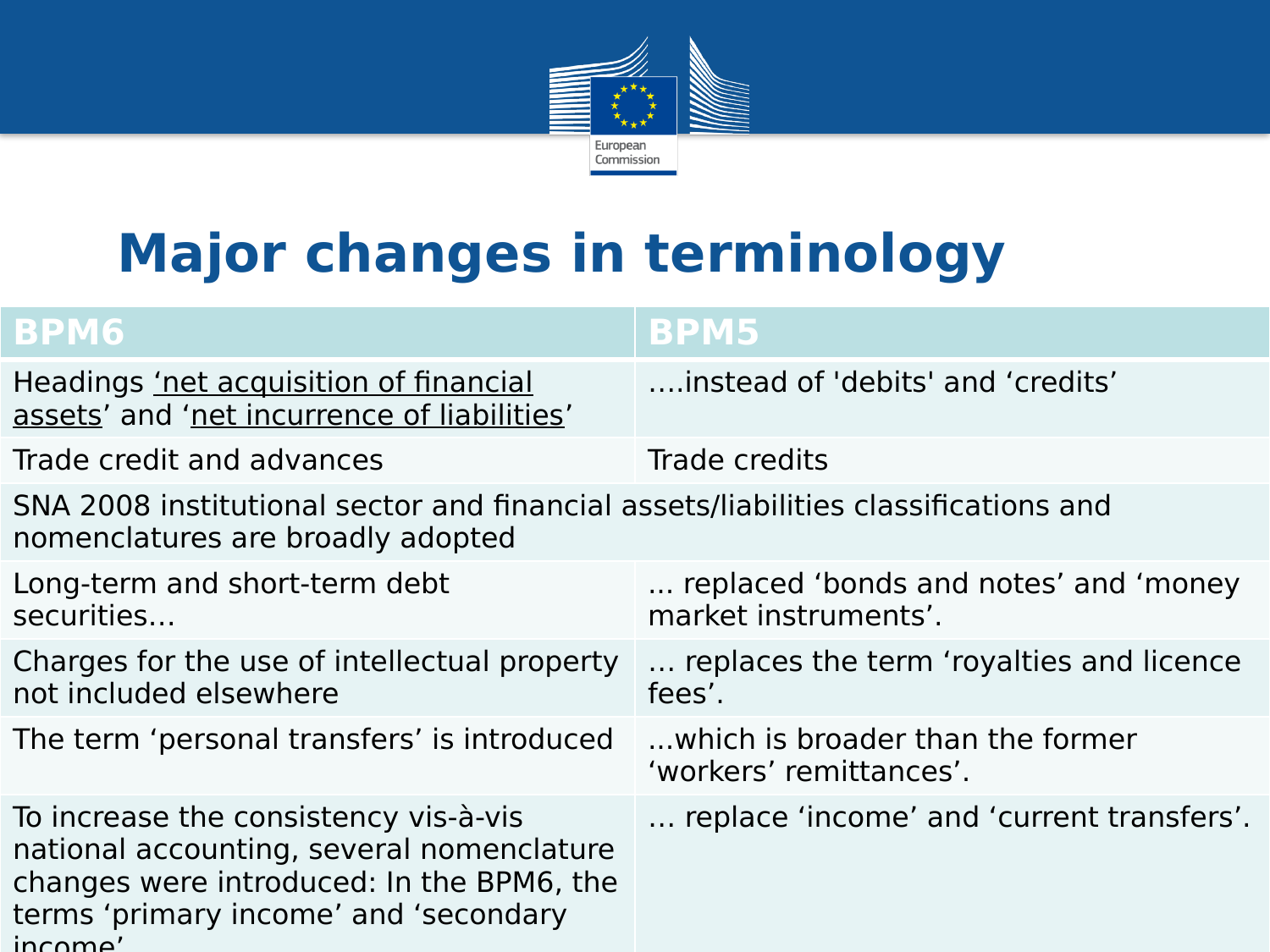

# Major changes in terminology
| BPM6 | BPM5 |
| --- | --- |
| Headings ‘net acquisition of financial assets’ and ‘net incurrence of liabilities’ | ….instead of 'debits' and ‘credits’ |
| Trade credit and advances | Trade credits |
| SNA 2008 institutional sector and financial assets/liabilities classifications and nomenclatures are broadly adopted |  |
| Long-term and short-term debt securities… | ... replaced ‘bonds and notes’ and ‘money market instruments’. |
| Charges for the use of intellectual property not included elsewhere | … replaces the term ‘royalties and licence fees’. |
| The term ‘personal transfers’ is introduced | ...which is broader than the former ‘workers’ remittances’. |
| To increase the consistency vis-à-vis national accounting, several nomenclature changes were introduced: In the BPM6, the terms ‘primary income’ and ‘secondary income’. | … replace ‘income’ and ‘current transfers’. |
8